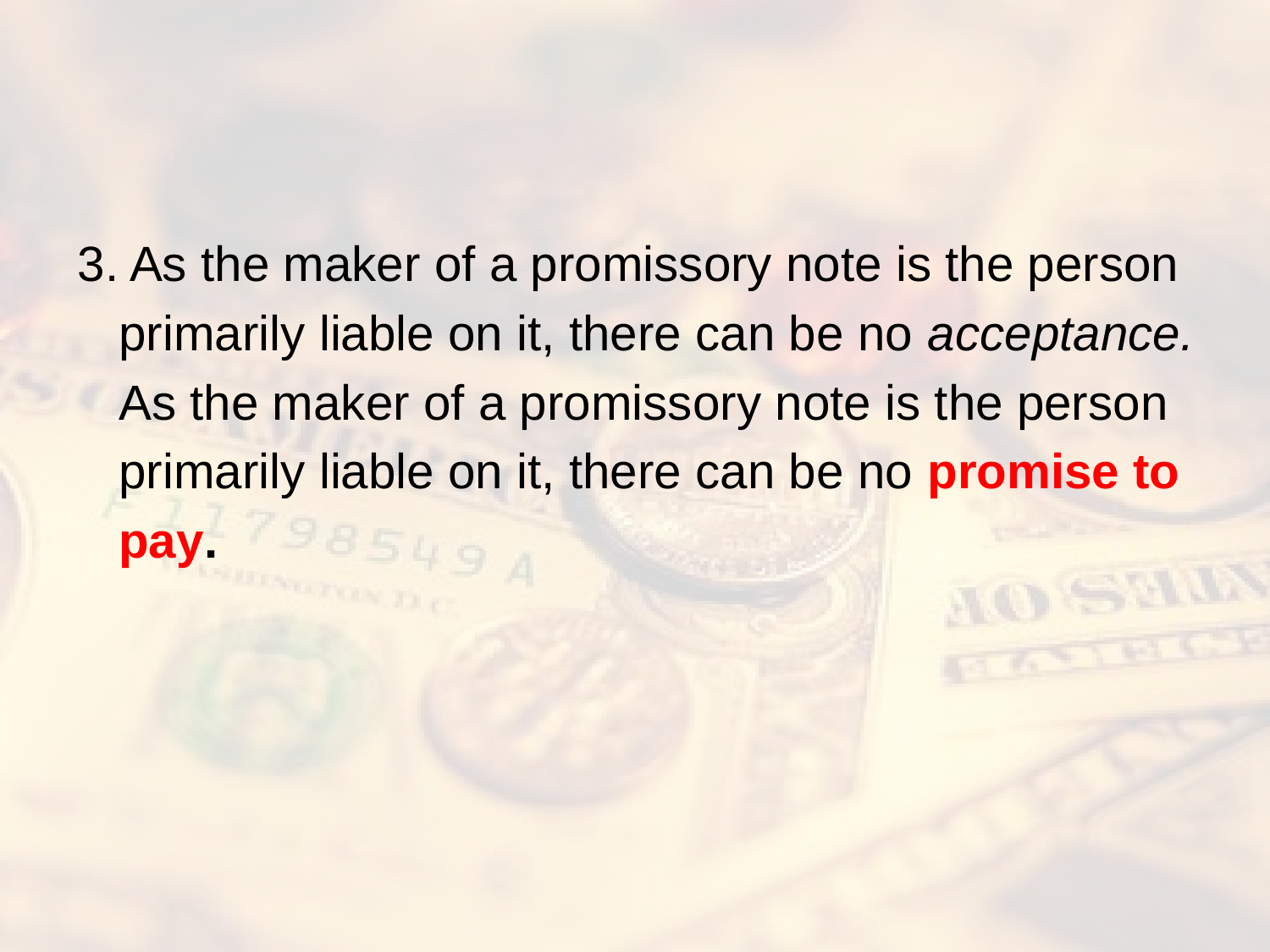

#
3. As the maker of a promissory note is the person
   primarily liable on it, there can be no acceptance.
   As the maker of a promissory note is the person
   primarily liable on it, there can be no promise to
   pay.